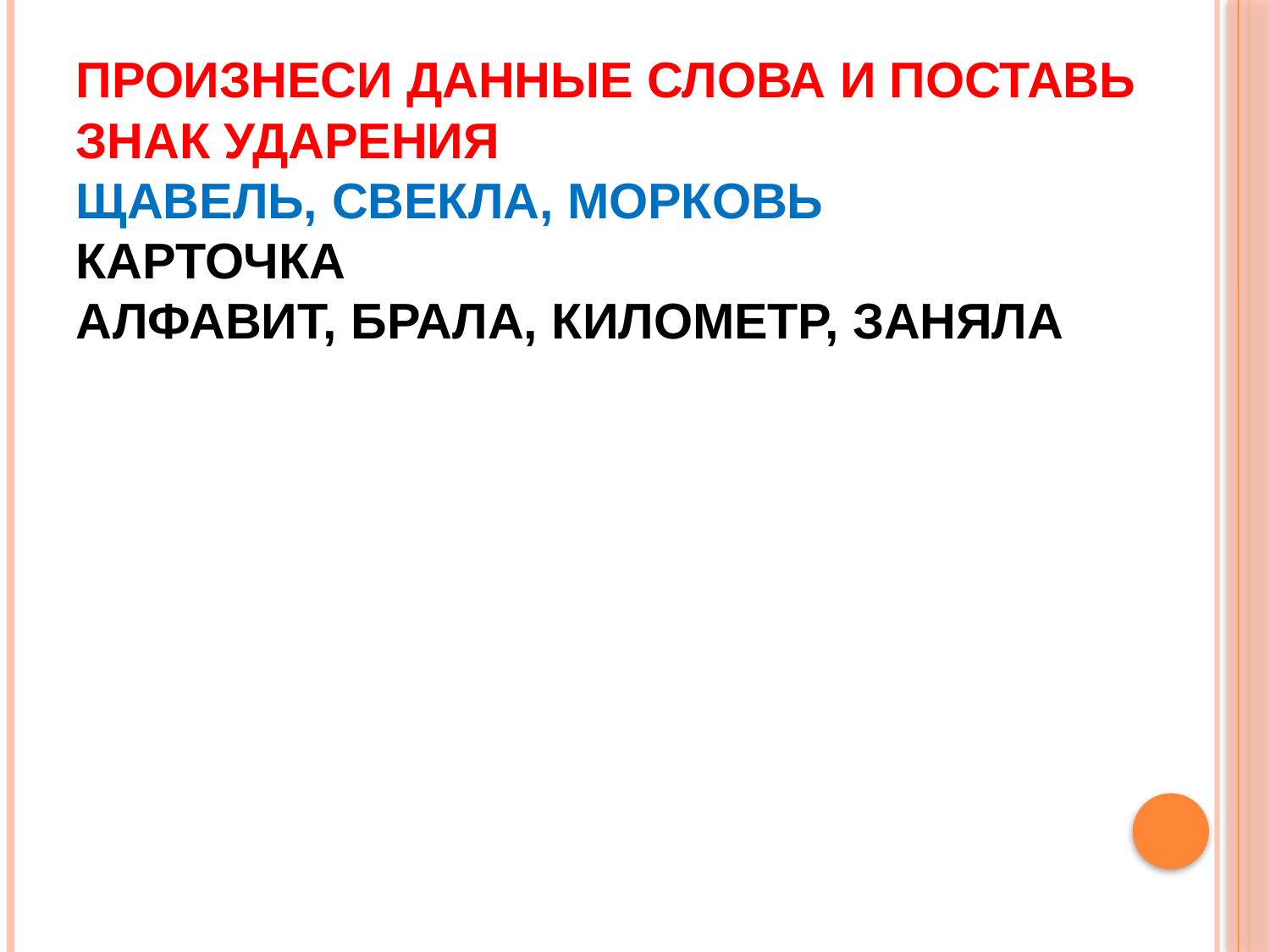

# Произнеси данные слова и поставь знак ударения Щавель, свекла, морковь Карточка Алфавит, брала, километр, заняла